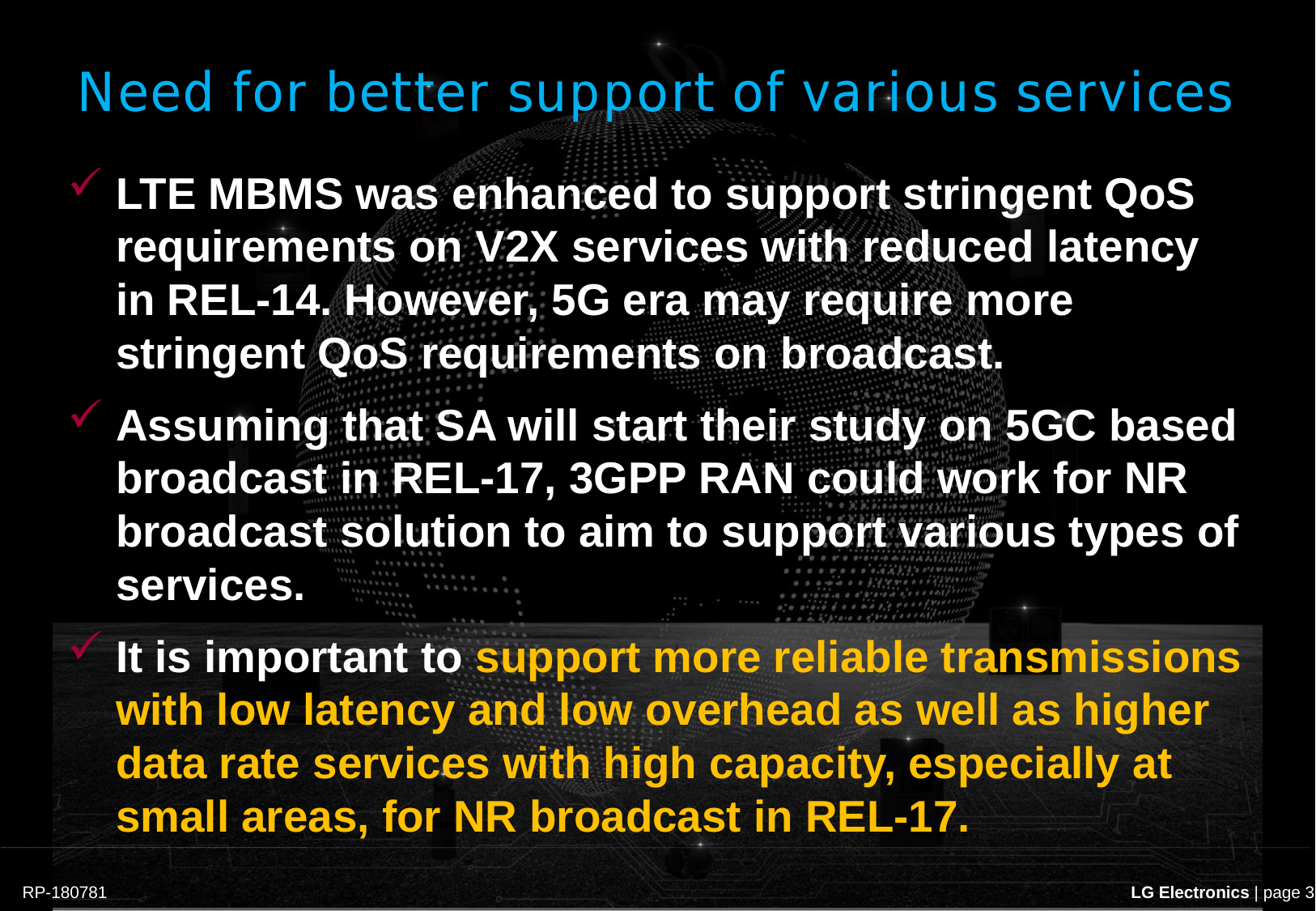

# Need for better support of various services
LTE MBMS was enhanced to support stringent QoS requirements on V2X services with reduced latency in REL-14. However, 5G era may require more stringent QoS requirements on broadcast.
Assuming that SA will start their study on 5GC based broadcast in REL-17, 3GPP RAN could work for NR broadcast solution to aim to support various types of services.
It is important to support more reliable transmissions with low latency and low overhead as well as higher data rate services with high capacity, especially at small areas, for NR broadcast in REL-17.